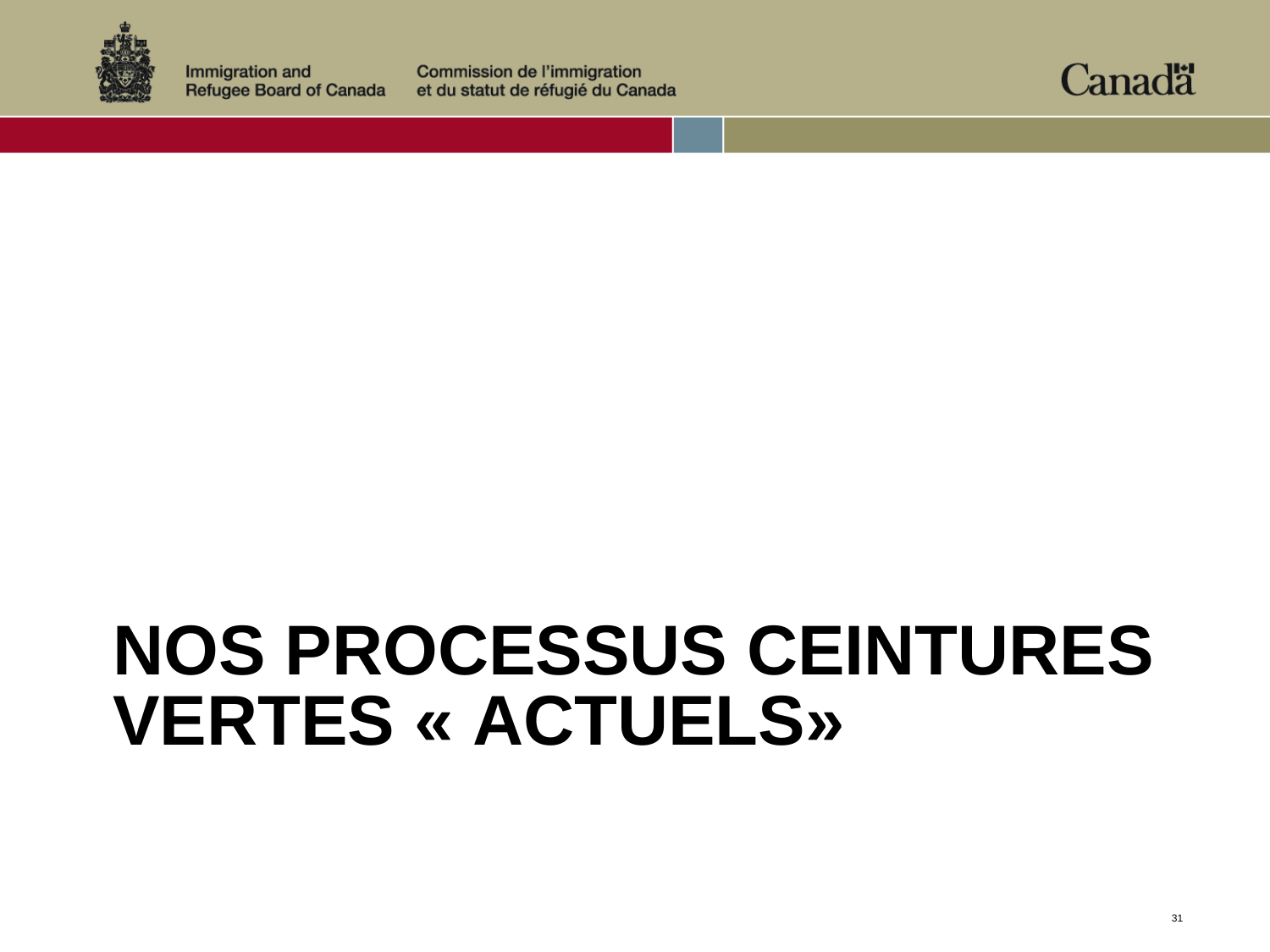

# NOS PROCESSUS CEINTURES VERTES « actuels»
31